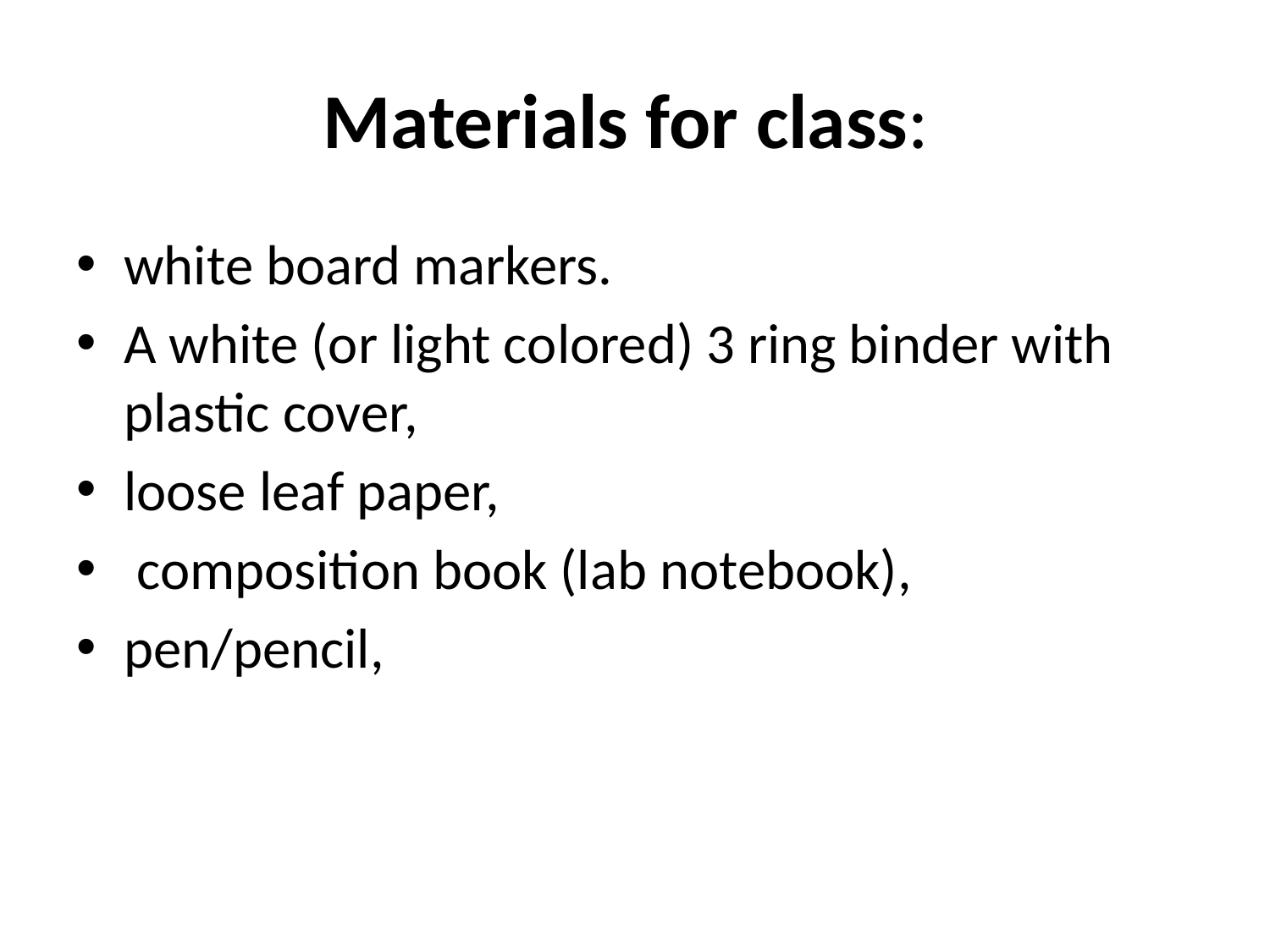

# Materials for class:
white board markers.
A white (or light colored) 3 ring binder with plastic cover,
loose leaf paper,
 composition book (lab notebook),
pen/pencil,